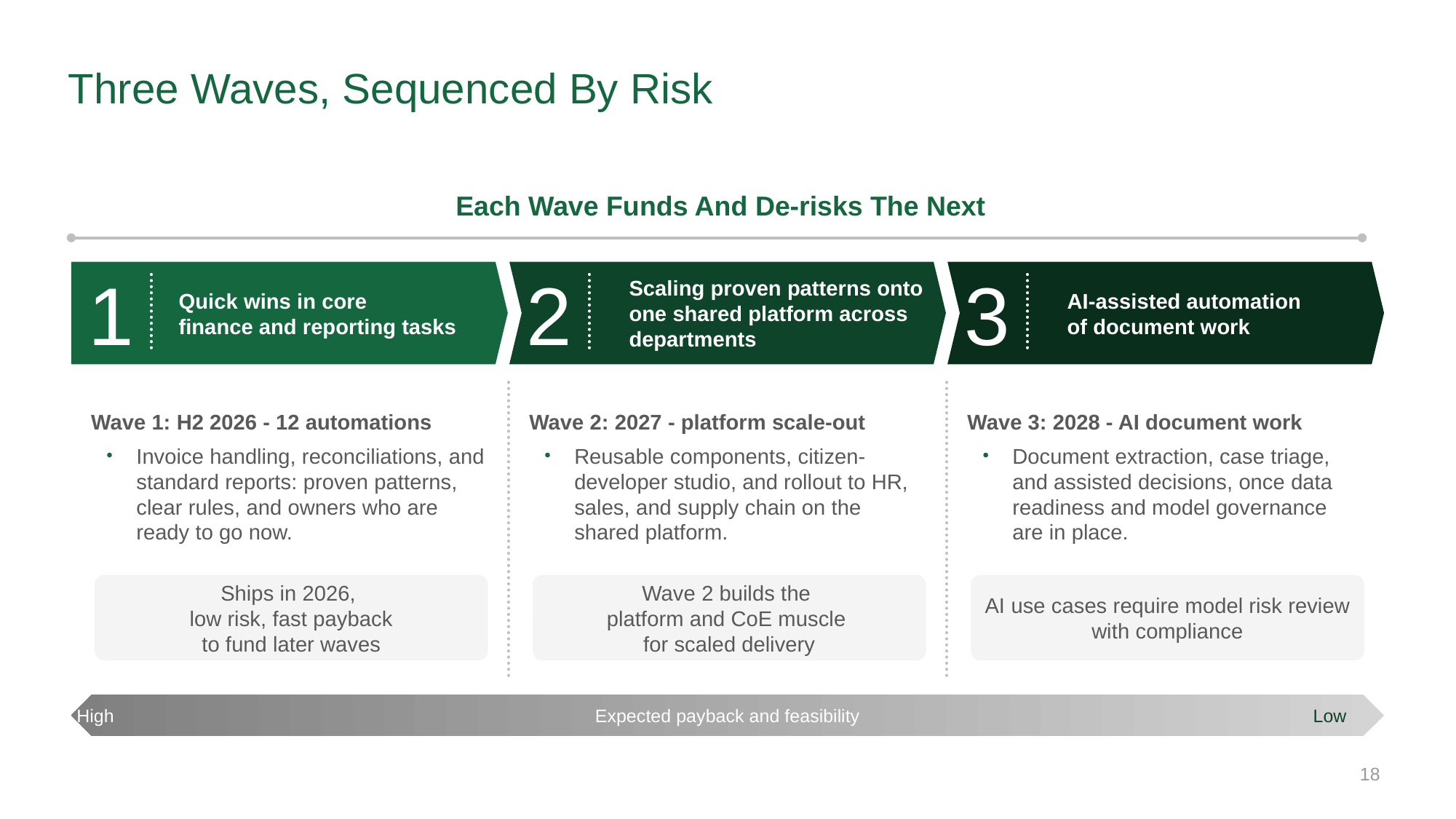

# Three Waves, Sequenced By Risk
Each Wave Funds And De-risks The Next
Quick wins in core
finance and reporting tasks
Scaling proven patterns onto one shared platform across departments
AI-assisted automation
of document work
1
2
3
Wave 1: H2 2026 - 12 automations
Wave 2: 2027 - platform scale-out
Wave 3: 2028 - AI document work
Invoice handling, reconciliations, and standard reports: proven patterns, clear rules, and owners who are ready to go now.
Document extraction, case triage, and assisted decisions, once data readiness and model governance are in place.
Reusable components, citizen-developer studio, and rollout to HR, sales, and supply chain on the shared platform.
Ships in 2026,
low risk, fast payback
to fund later waves
Wave 2 builds the
platform and CoE muscle
for scaled delivery
AI use cases require model risk review with compliance

High
Low
Expected payback and feasibility
18